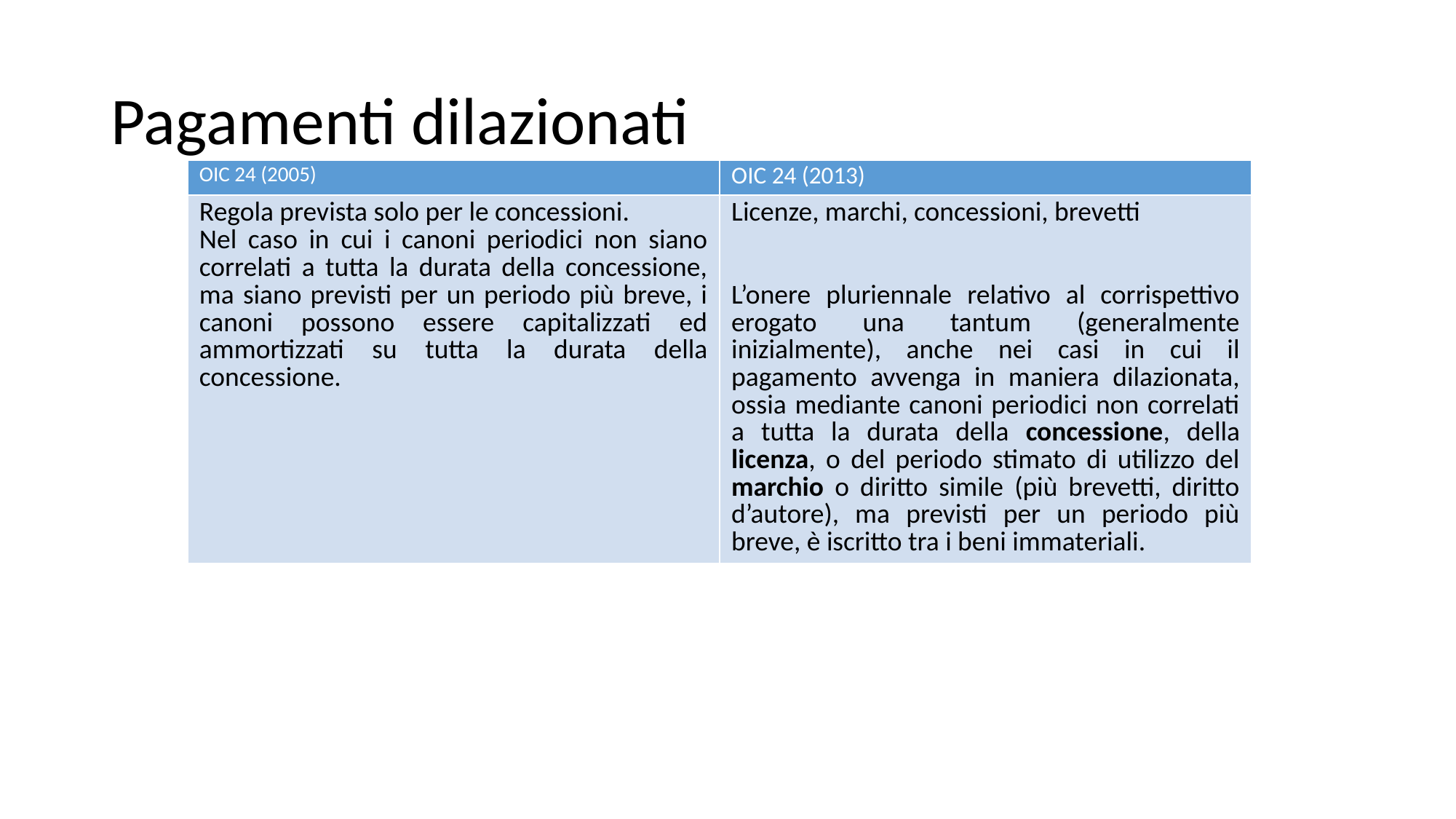

# Pagamenti dilazionati
| OIC 24 (2005) | OIC 24 (2013) |
| --- | --- |
| Regola prevista solo per le concessioni. Nel caso in cui i canoni periodici non siano correlati a tutta la durata della concessione, ma siano previsti per un periodo più breve, i canoni possono essere capitalizzati ed ammortizzati su tutta la durata della concessione. | Licenze, marchi, concessioni, brevetti L’onere pluriennale relativo al corrispettivo erogato una tantum (generalmente inizialmente), anche nei casi in cui il pagamento avvenga in maniera dilazionata, ossia mediante canoni periodici non correlati a tutta la durata della concessione, della licenza, o del periodo stimato di utilizzo del marchio o diritto simile (più brevetti, diritto d’autore), ma previsti per un periodo più breve, è iscritto tra i beni immateriali. |